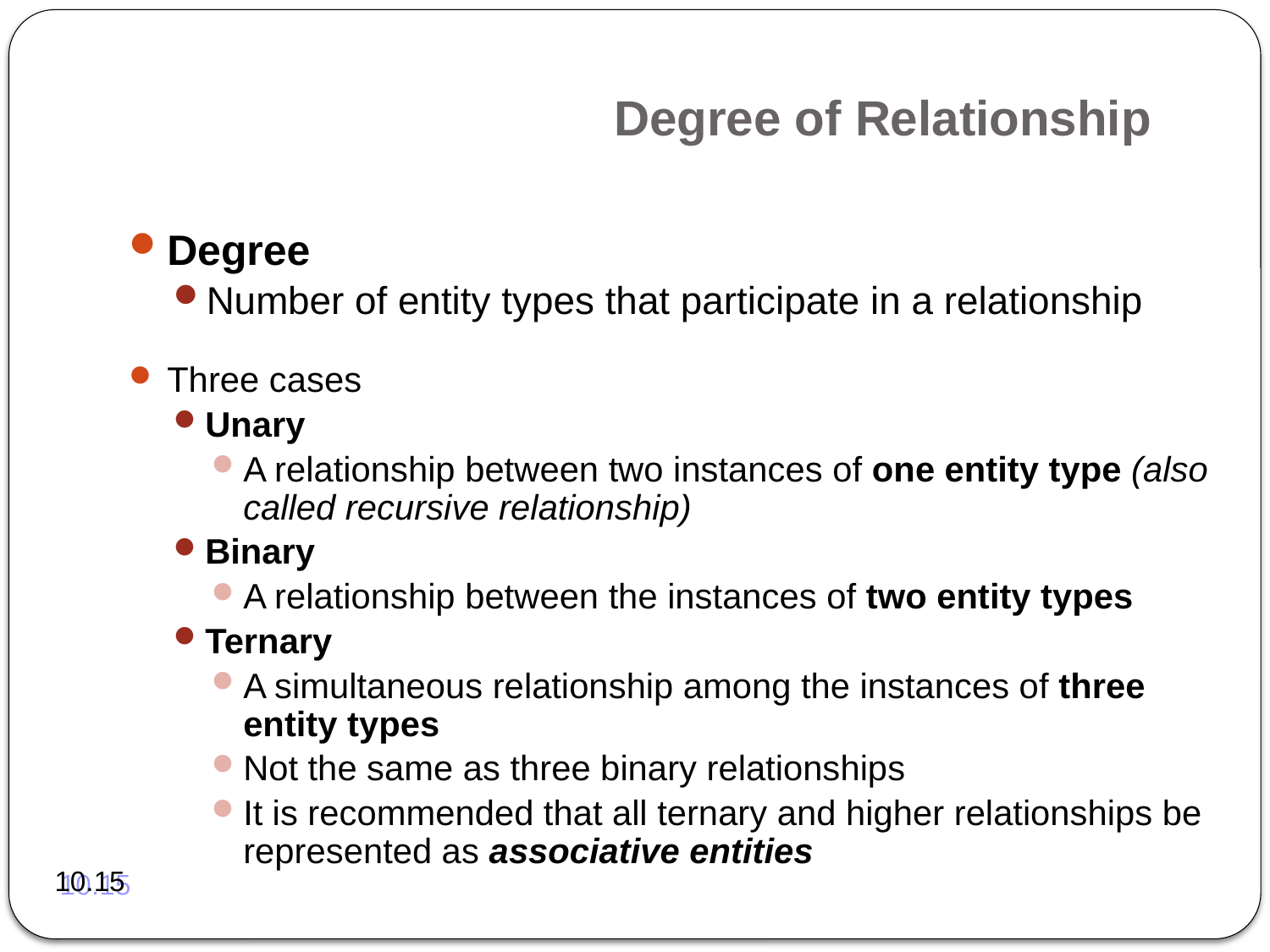

# Degree of Relationship
Degree
Number of entity types that participate in a relationship

Three cases
Unary
A relationship between two instances of one entity type (also called recursive relationship)
Binary
A relationship between the instances of two entity types
Ternary
A simultaneous relationship among the instances of three entity types
Not the same as three binary relationships
It is recommended that all ternary and higher relationships be represented as associative entities
10.15